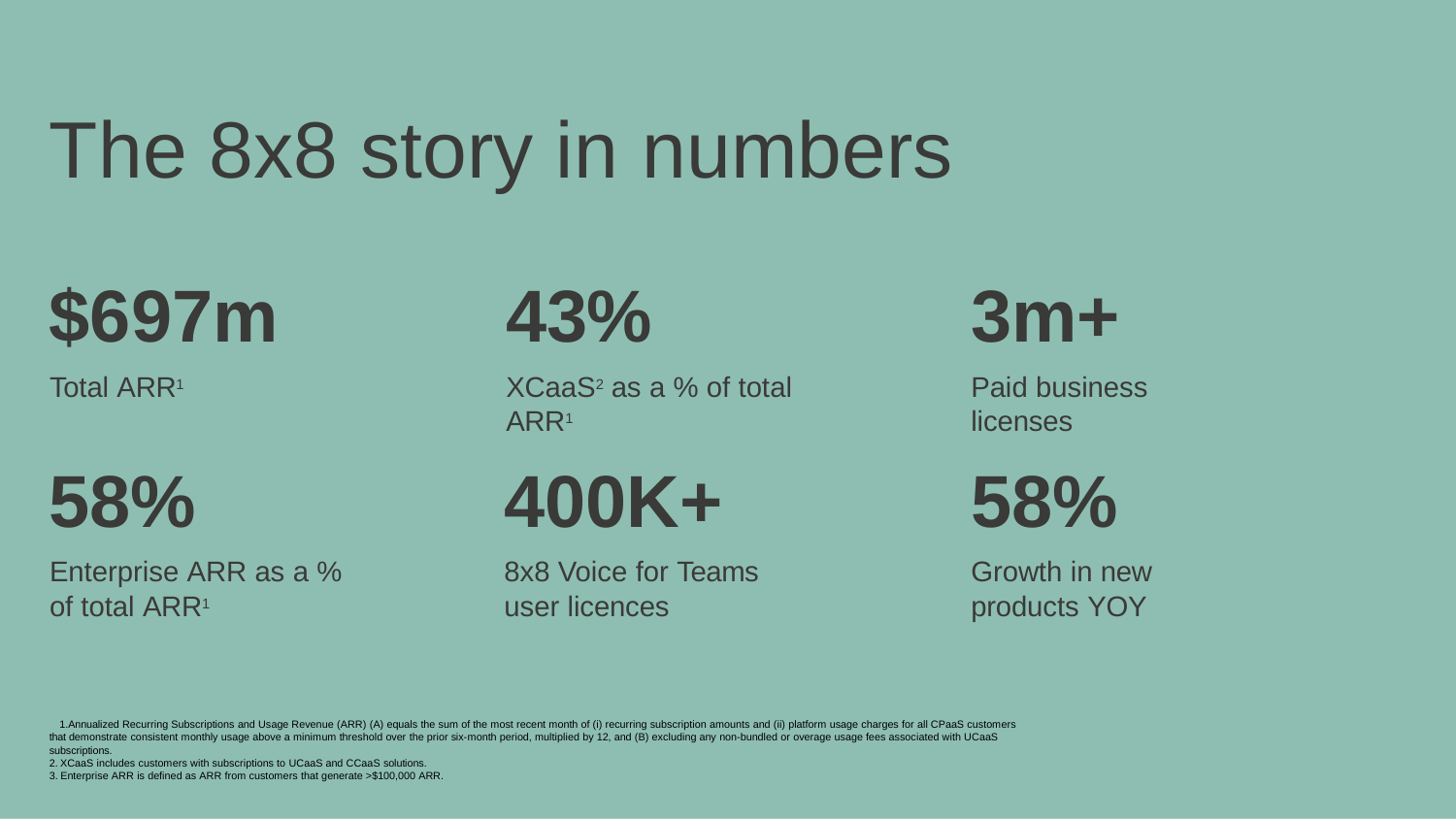

The 8x8 story in numbers
$697m
Total ARR1
43%
XCaaS2 as a % of total ARR1
3m+
Paid business licenses
58%
Enterprise ARR as a % of total ARR1
400K+
8x8 Voice for Teams user licences
58%
Growth in new products YOY
Annualized Recurring Subscriptions and Usage Revenue (ARR) (A) equals the sum of the most recent month of (i) recurring subscription amounts and (ii) platform usage charges for all CPaaS customers that demonstrate consistent monthly usage above a minimum threshold over the prior six-month period, multiplied by 12, and (B) excluding any non-bundled or overage usage fees associated with UCaaS subscriptions.
XCaaS includes customers with subscriptions to UCaaS and CCaaS solutions.
Enterprise ARR is defined as ARR from customers that generate >$100,000 ARR.
4